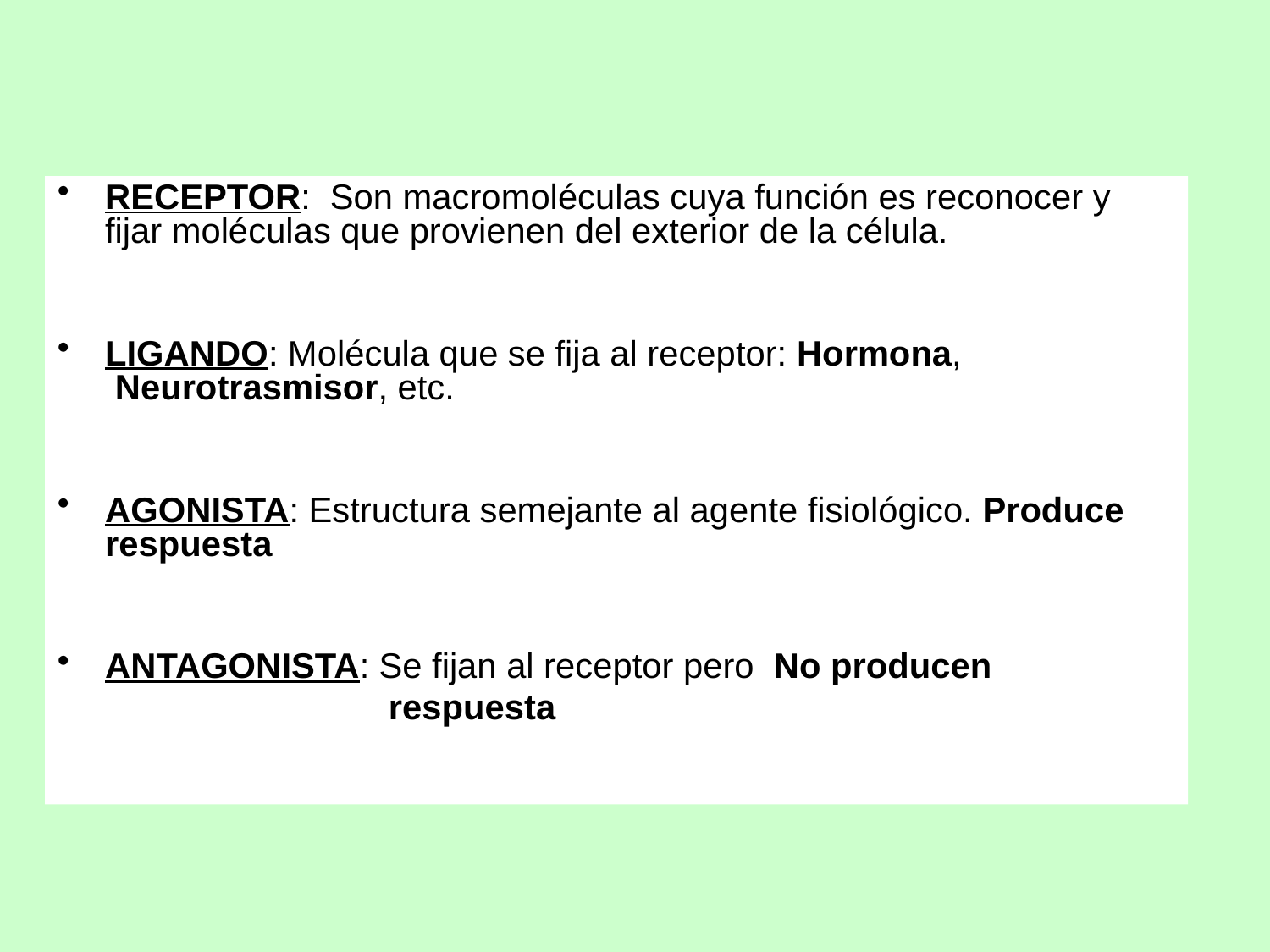

RECEPTOR:  Son macromoléculas cuya función es reconocer y fijar moléculas que provienen del exterior de la célula.

LIGANDO: Molécula que se fija al receptor: Hormona,                       Neurotrasmisor, etc.

AGONISTA: Estructura semejante al agente fisiológico. Produce respuesta

ANTAGONISTA: Se fijan al receptor pero  No producen
                                  respuesta